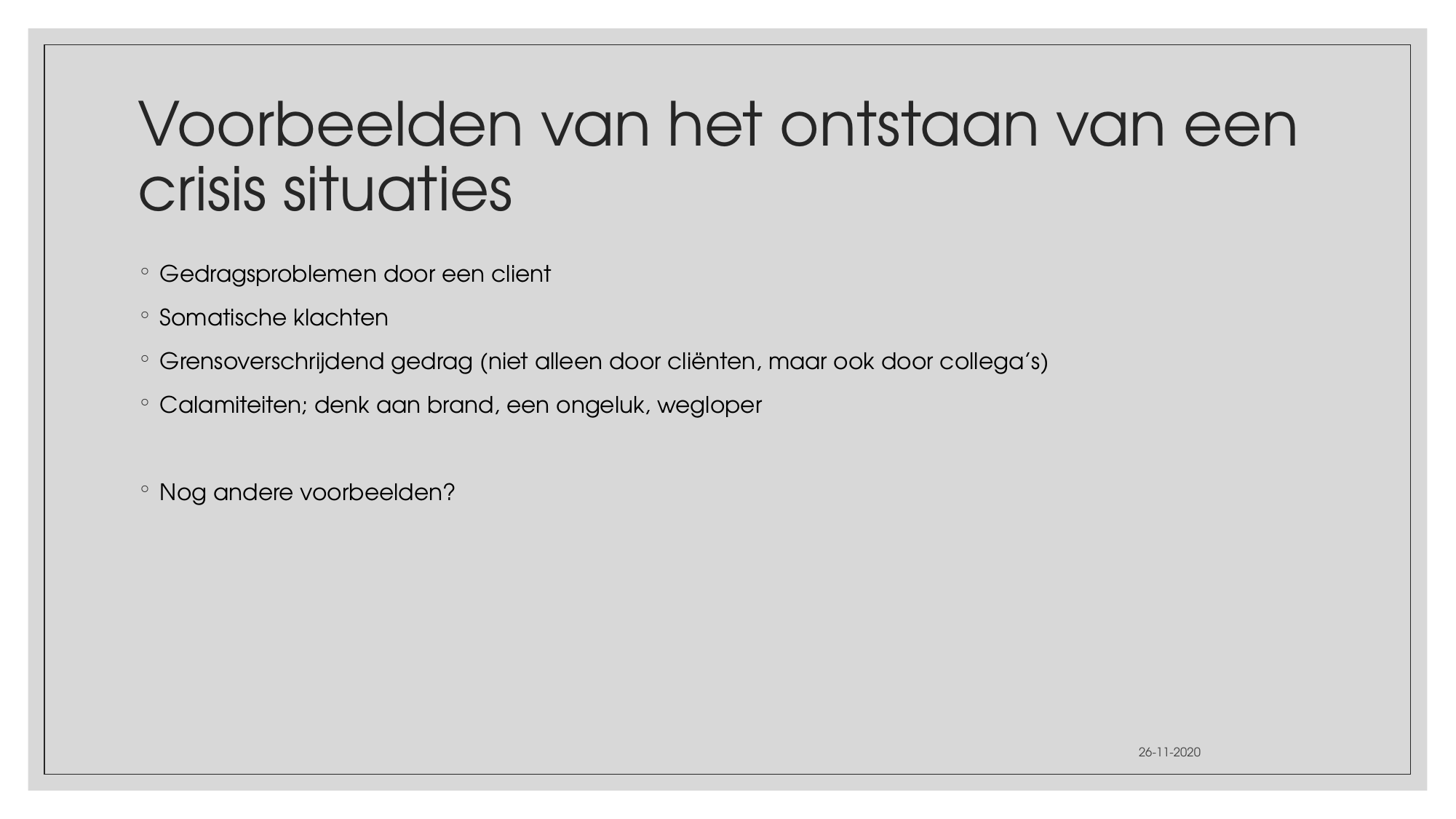

# Voorbeelden van het ontstaan van een crisis situaties
Gedragsproblemen door een client
Somatische klachten
Grensoverschrijdend gedrag (niet alleen door cliënten, maar ook door collega’s)
Calamiteiten; denk aan brand, een ongeluk, wegloper

Nog andere voorbeelden?

26-11-2020